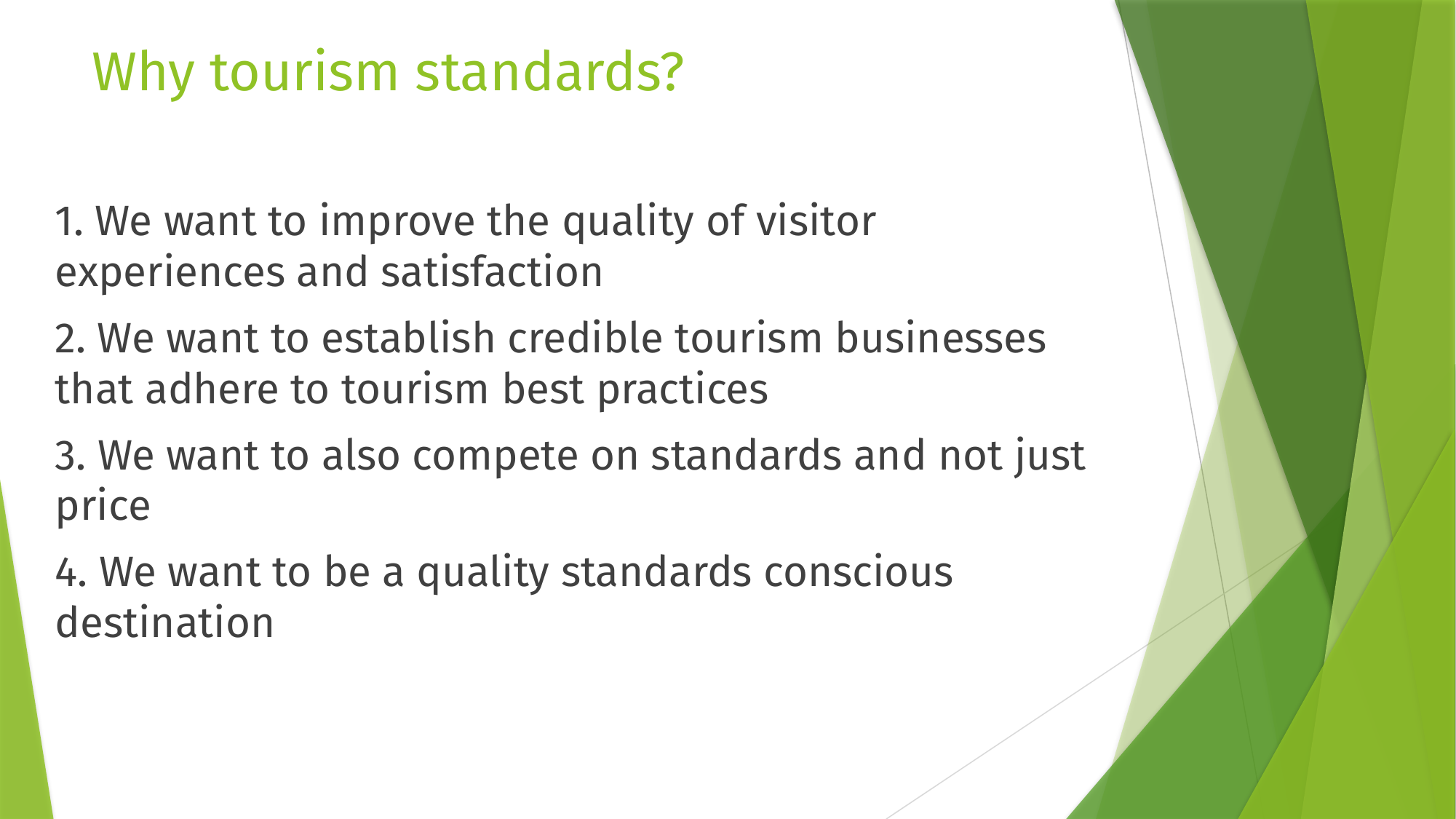

# Why tourism standards?
1. We want to improve the quality of visitor experiences and satisfaction
2. We want to establish credible tourism businesses that adhere to tourism best practices
3. We want to also compete on standards and not just price
4. We want to be a quality standards conscious destination